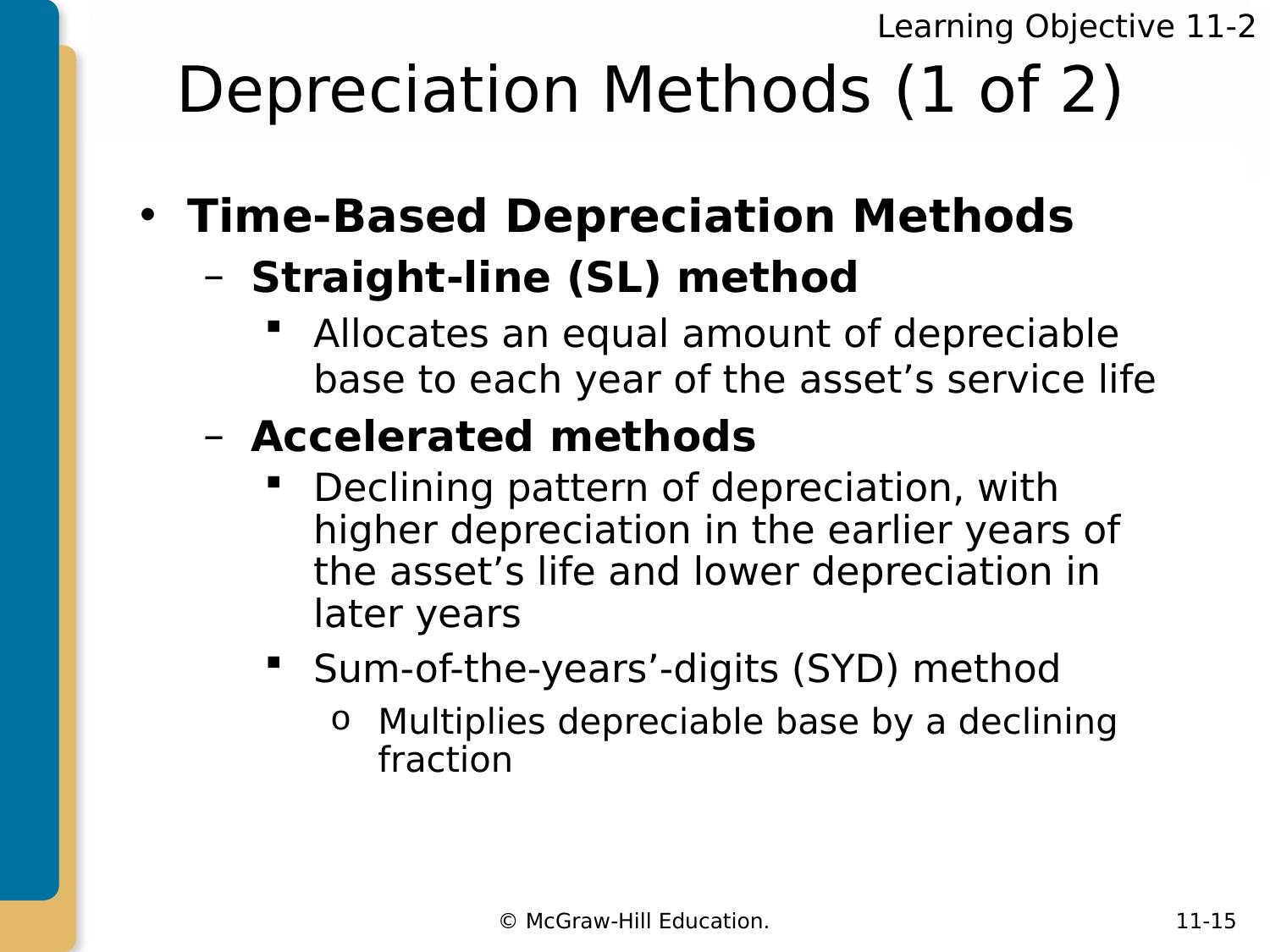

Learning Objective 11-2
# Depreciation Methods (1 of 2)
Time-Based Depreciation Methods
Straight-line (SL) method
Allocates an equal amount of depreciable base to each year of the asset’s service life
Accelerated methods
Declining pattern of depreciation, with higher depreciation in the earlier years of the asset’s life and lower depreciation in later years
Sum-of-the-years’-digits (SYD) method
Multiplies depreciable base by a declining fraction